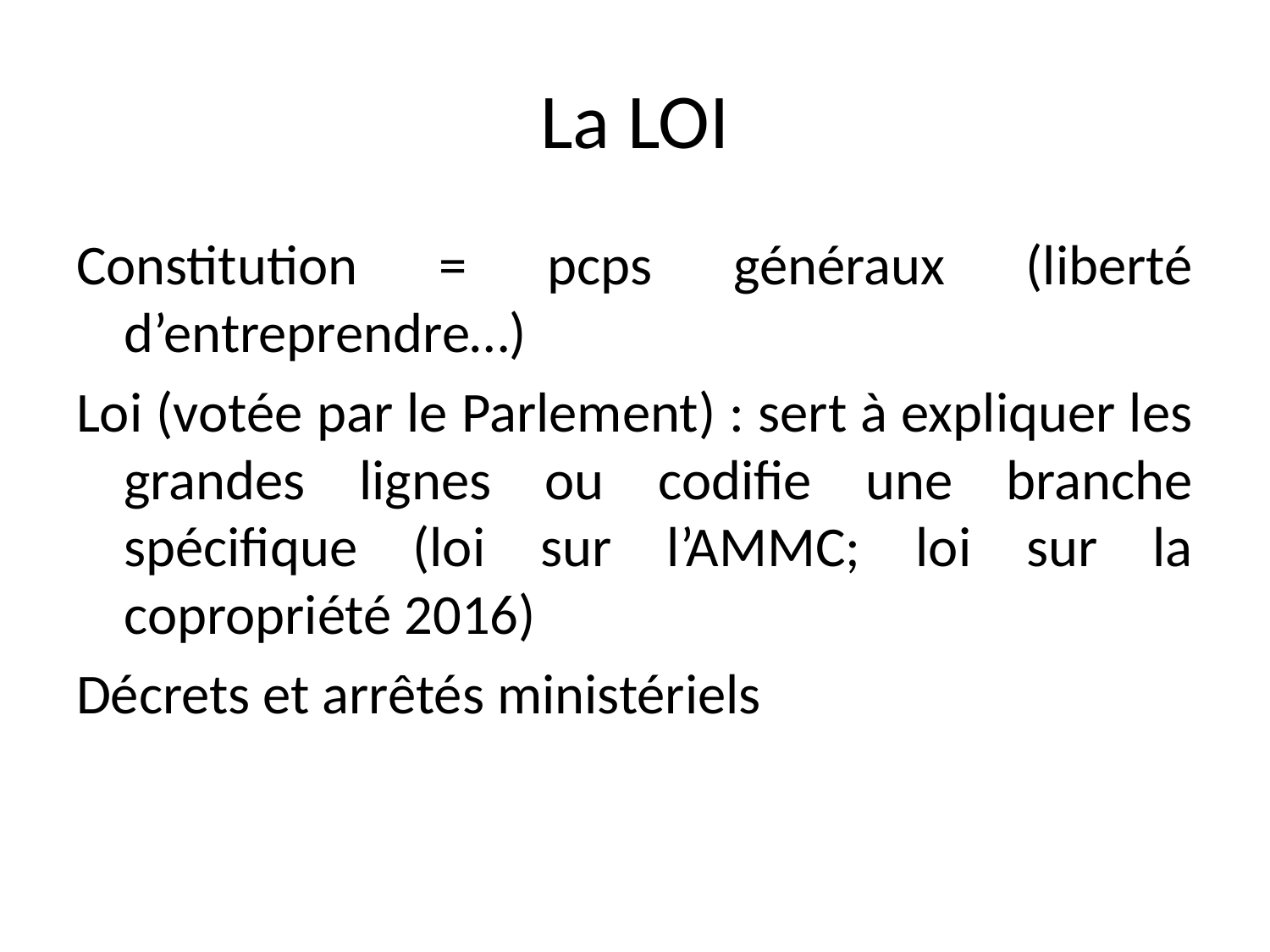

# La LOI
Constitution = pcps généraux (liberté d’entreprendre…)
Loi (votée par le Parlement) : sert à expliquer les grandes lignes ou codifie une branche spécifique (loi sur l’AMMC; loi sur la copropriété 2016)
Décrets et arrêtés ministériels